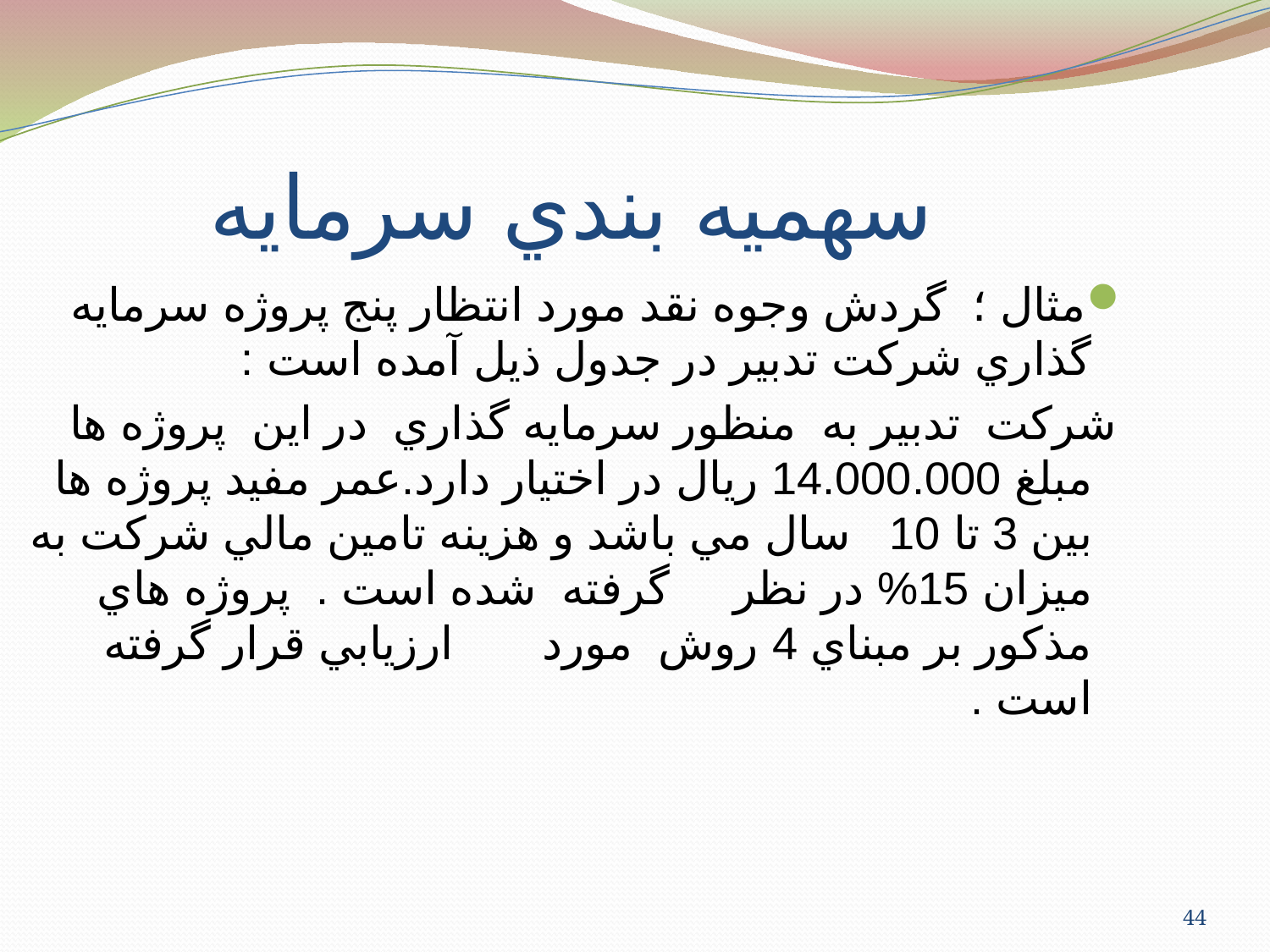

سهميه بندي سرمايه
مثال ؛  گردش وجوه نقد مورد انتظار پنج پروژه سرمايه گذاري شركت تدبير در جدول ذيل آمده است :
 شركت  تدبير به  منظور سرمايه گذاري  در اين  پروژه ها  مبلغ 14.000.000 ريال در اختيار دارد.عمر مفيد پروژه ها بين 3 تا 10   سال مي باشد و هزينه تامين مالي شركت به ميزان 15% در نظر     گرفته  شده است .  پروژه هاي  مذكور بر مبناي 4 روش  مورد       ارزيابي قرار گرفته است .
44